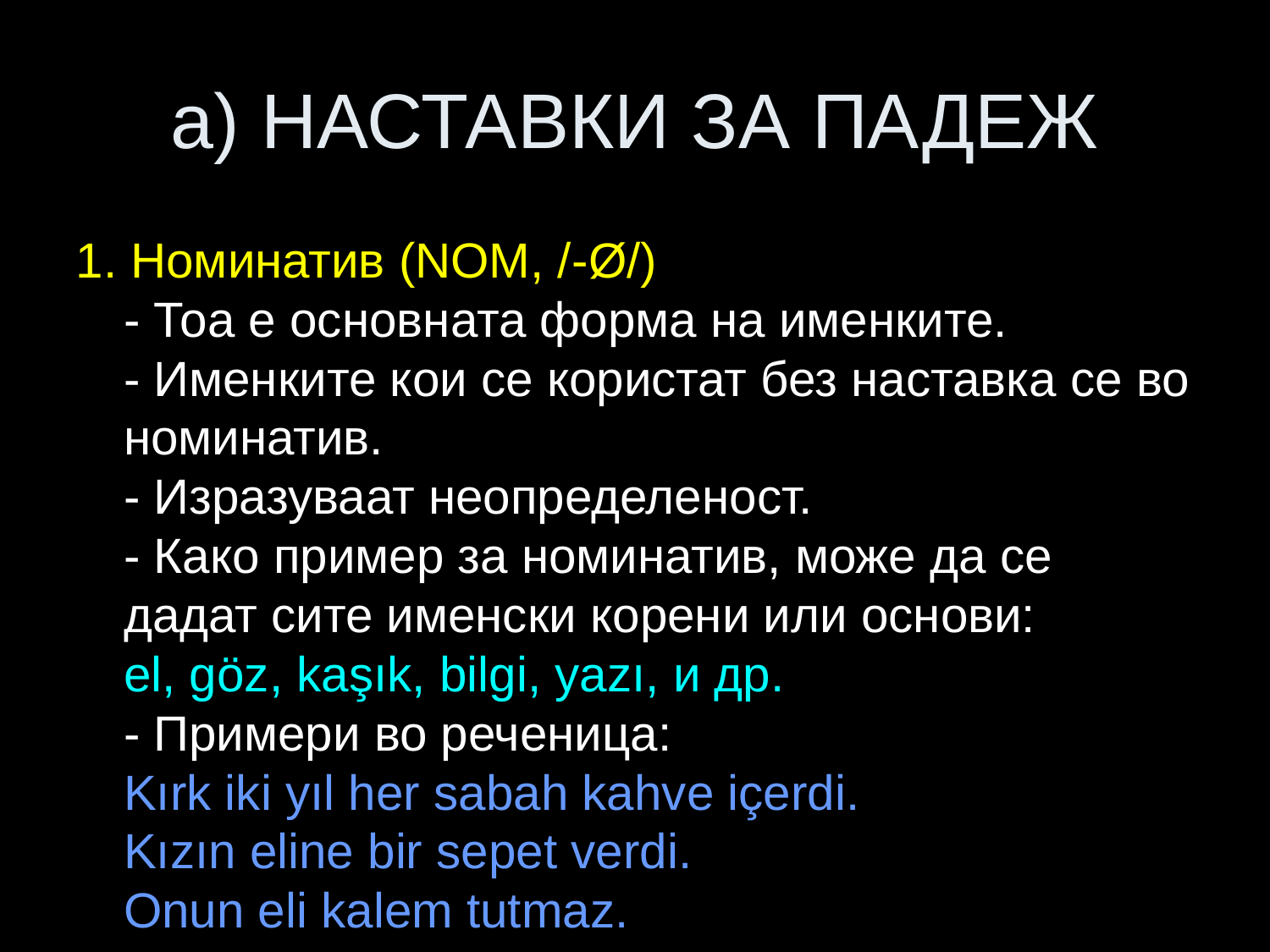

# a) НАСТАВКИ ЗА ПАДЕЖ
1. Номинатив (NOM, /-Ø/)
- Тоа е основната форма на именките.
- Именките кои се користат без наставка се во номинатив.
- Изразуваат неопределеност.
- Како пример за номинатив, може да се дадат сите именски корени или основи:
el, göz, kaşık, bilgi, yazı, и др.
- Примери во реченица:
Kırk iki yıl her sabah kahve içerdi.
Kızın eline bir sepet verdi.
Onun eli kalem tutmaz.